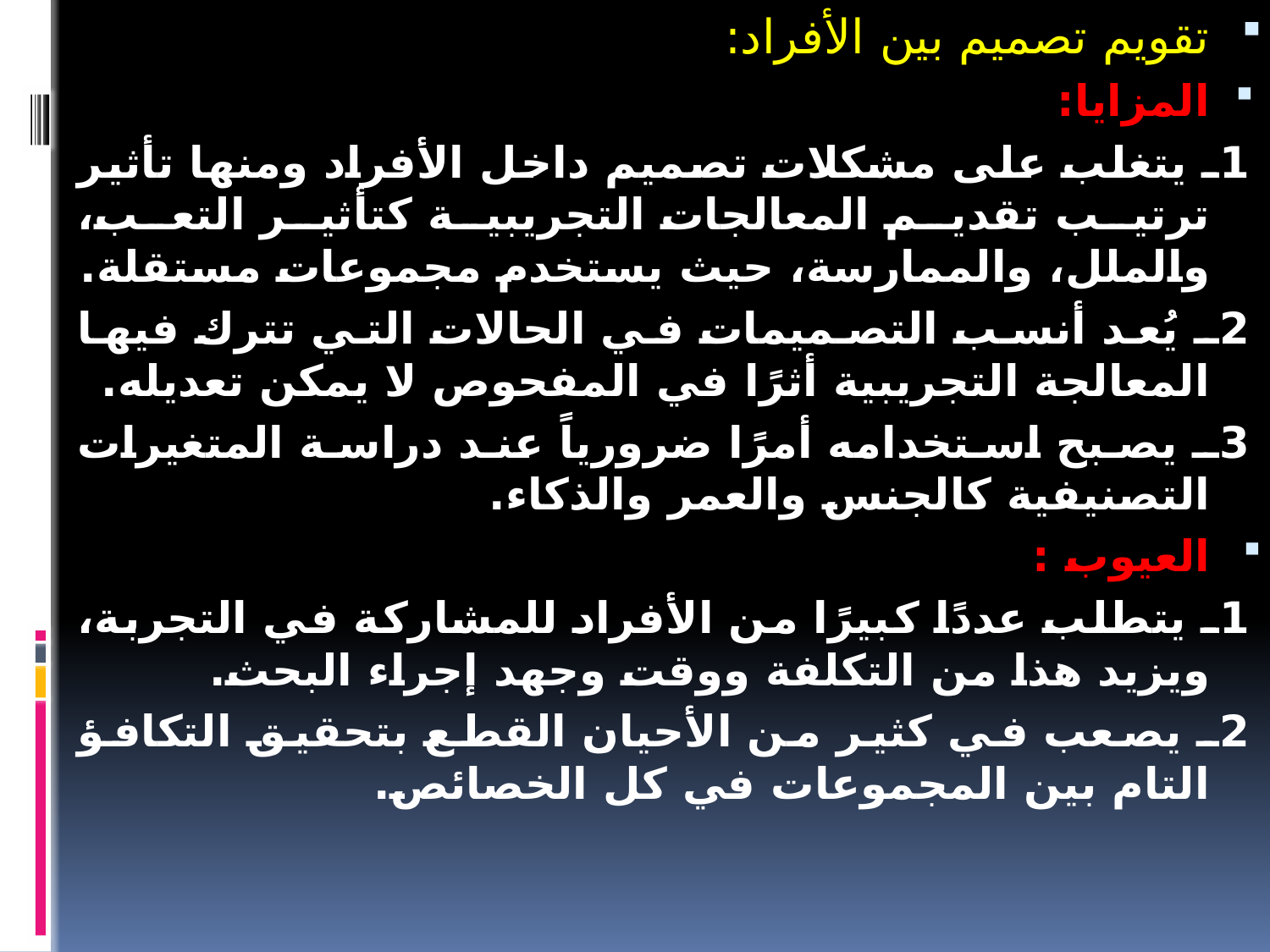

تقويم تصميم بين الأفراد:
المزايا:
1ـ يتغلب على مشكلات تصميم داخل الأفراد ومنها تأثير ترتيب تقديم المعالجات التجريبية كتأثير التعب، والملل، والممارسة، حيث يستخدم مجموعات مستقلة.
2ـ يُعد أنسب التصميمات في الحالات التي تترك فيها المعالجة التجريبية أثرًا في المفحوص لا يمكن تعديله.
3ـ يصبح استخدامه أمرًا ضرورياً عند دراسة المتغيرات التصنيفية كالجنس والعمر والذكاء.
العيوب :
1ـ يتطلب عددًا كبيرًا من الأفراد للمشاركة في التجربة، ويزيد هذا من التكلفة ووقت وجهد إجراء البحث.
2ـ يصعب في كثير من الأحيان القطع بتحقيق التكافؤ التام بين المجموعات في كل الخصائص.